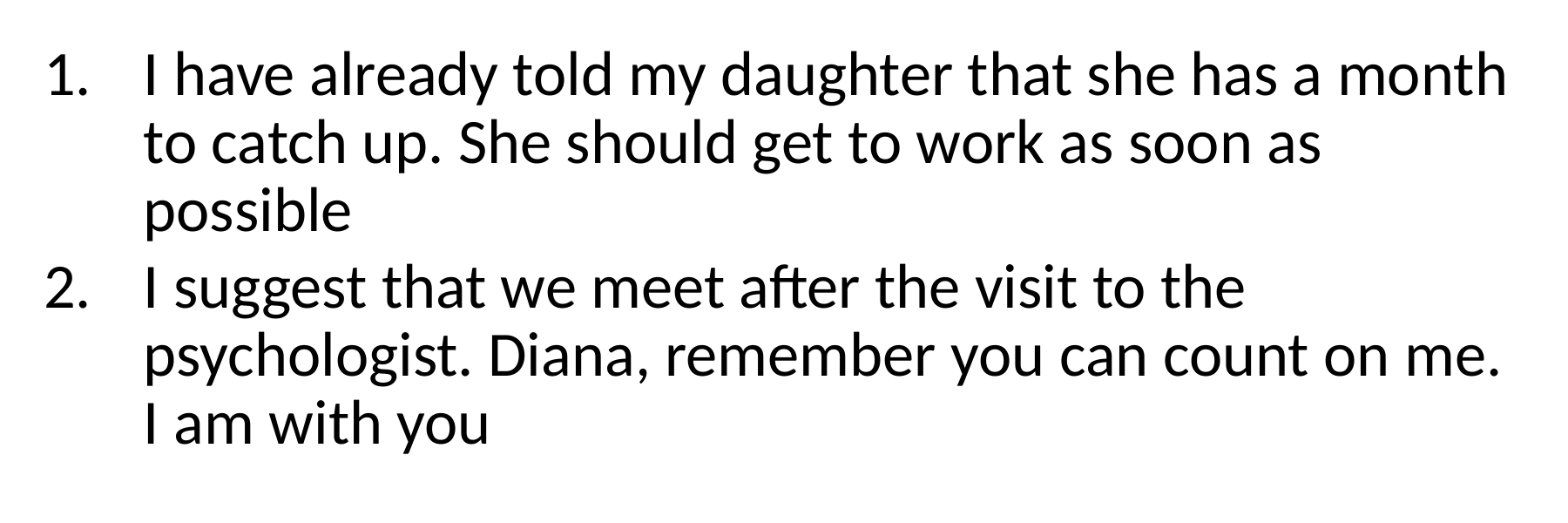

I have already told my daughter that she has a month to catch up. She should get to work as soon as possible
I suggest that we meet after the visit to the psychologist. Diana, remember you can count on me. I am with you